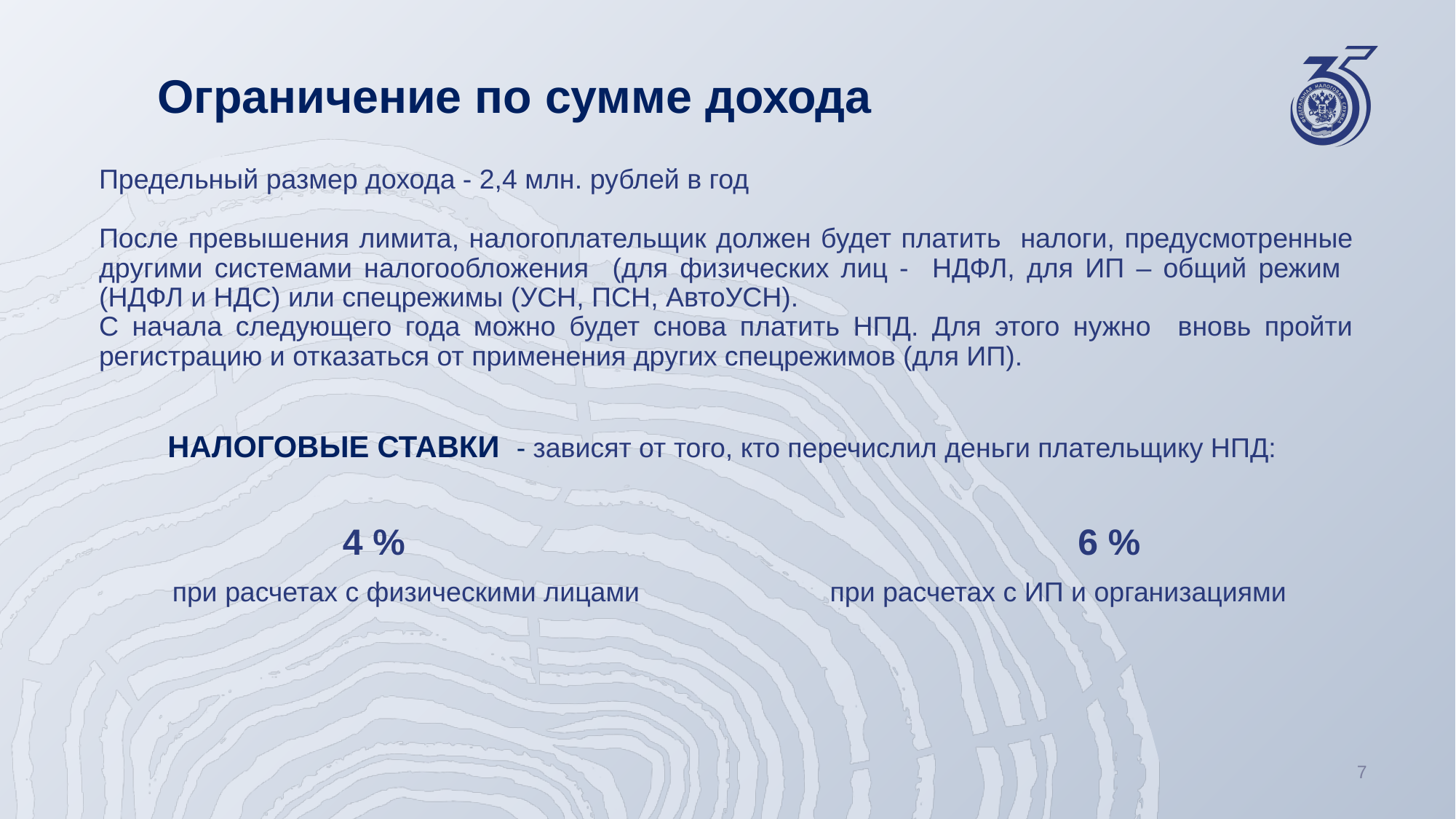

# Ограничение по сумме дохода
Предельный размер дохода - 2,4 млн. рублей в год

После превышения лимита, налогоплательщик должен будет платить  налоги, предусмотренные другими системами налогообложения  (для физических лиц -  НДФЛ, для ИП – общий режим  (НДФЛ и НДС) или спецрежимы (УСН, ПСН, АвтоУСН).
С начала следующего года можно будет снова платить НПД. Для этого нужно  вновь пройти регистрацию и отказаться от применения других спецрежимов (для ИП).

         НАЛОГОВЫЕ СТАВКИ  - зависят от того, кто перечислил деньги плательщику НПД:

    4 %                                                                  6 %
 при расчетах с физическими лицами                         при расчетах с ИП и организациями

7